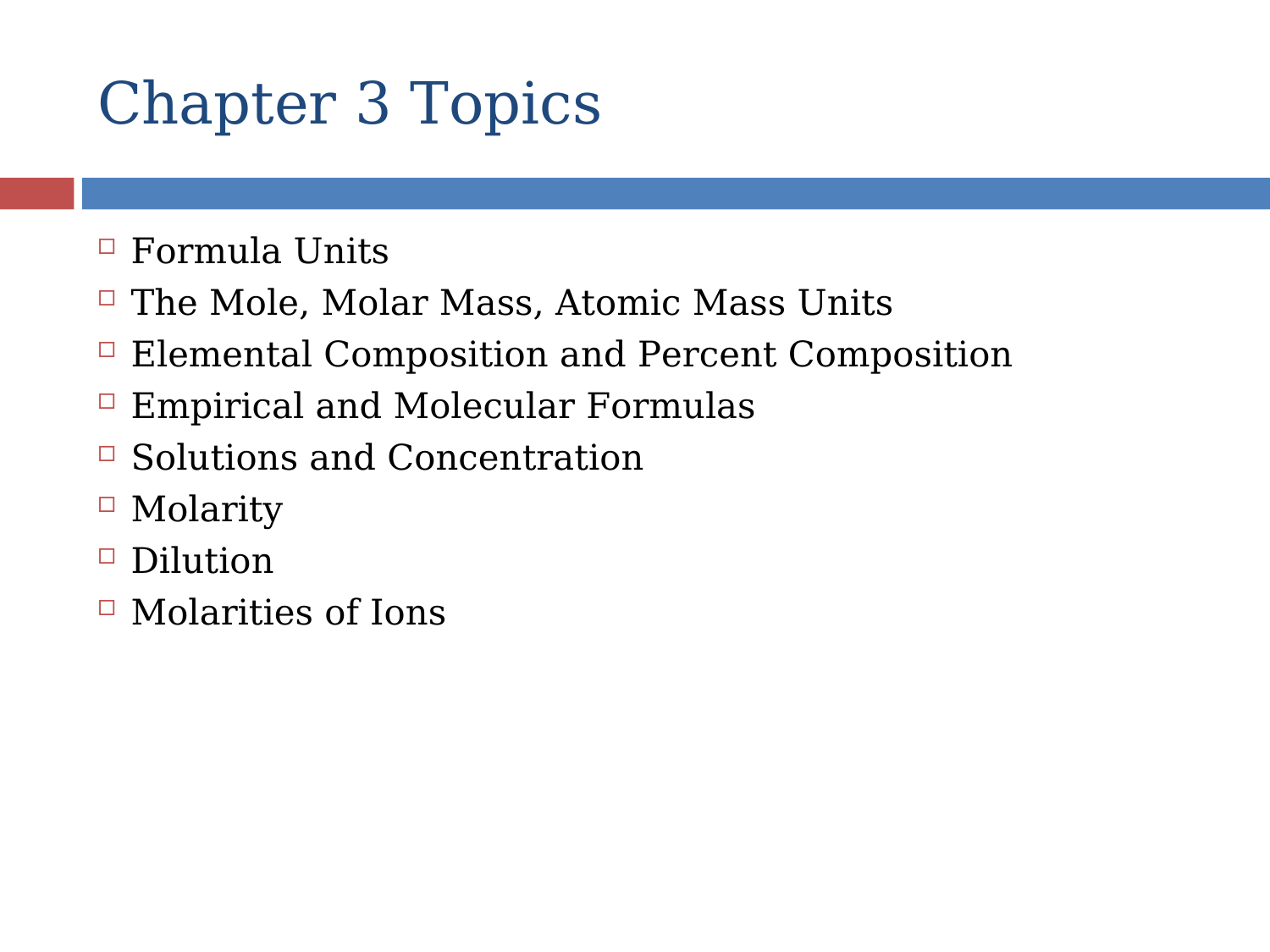

# Chapter 3 Topics
Formula Units
The Mole, Molar Mass, Atomic Mass Units
Elemental Composition and Percent Composition
Empirical and Molecular Formulas
Solutions and Concentration
Molarity
Dilution
Molarities of Ions